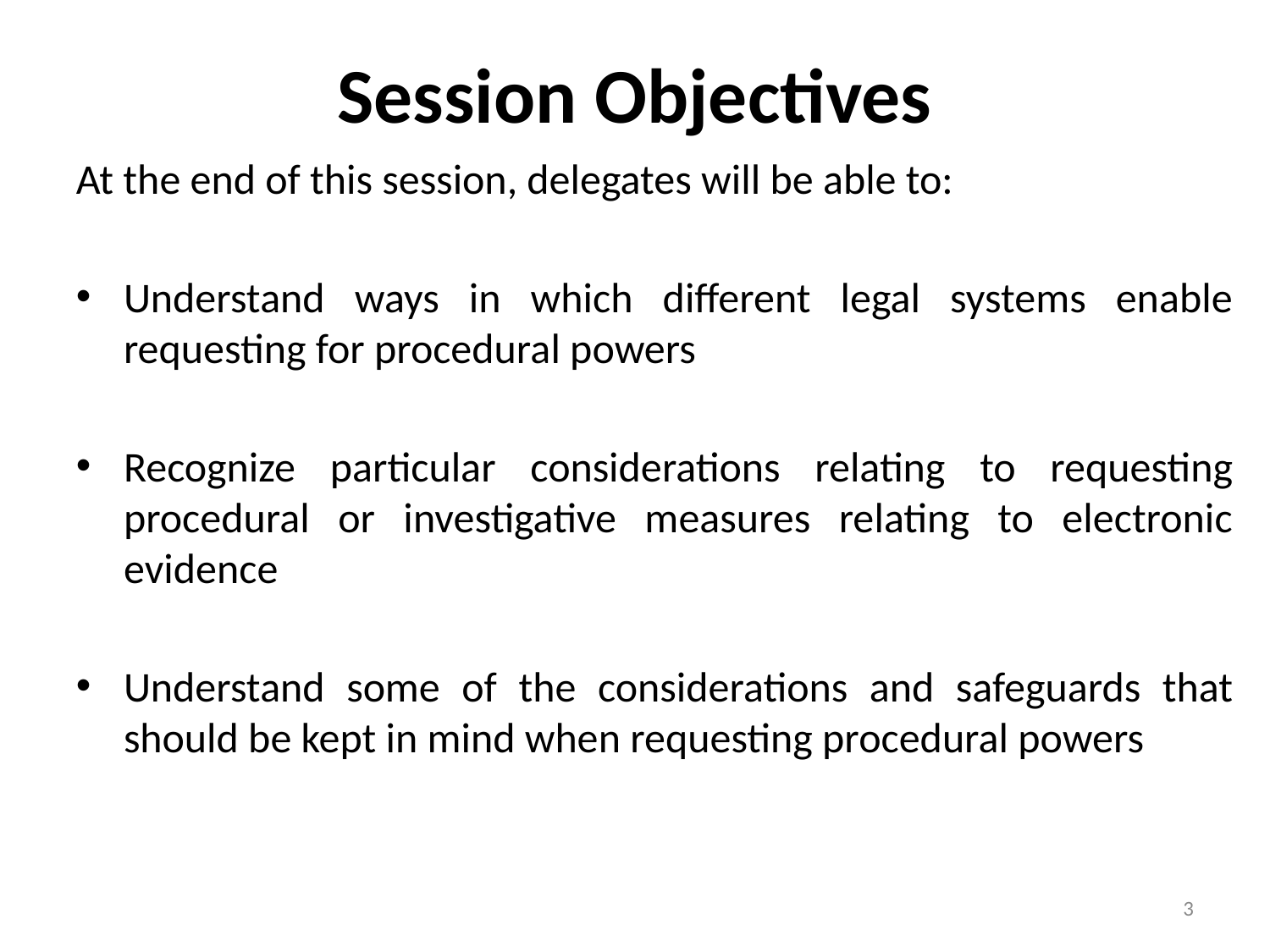

Session Objectives
At the end of this session, delegates will be able to:

Understand ways in which different legal systems enable requesting for procedural powers

Recognize particular considerations relating to requesting procedural or investigative measures relating to electronic evidence

Understand some of the considerations and safeguards that should be kept in mind when requesting procedural powers

3